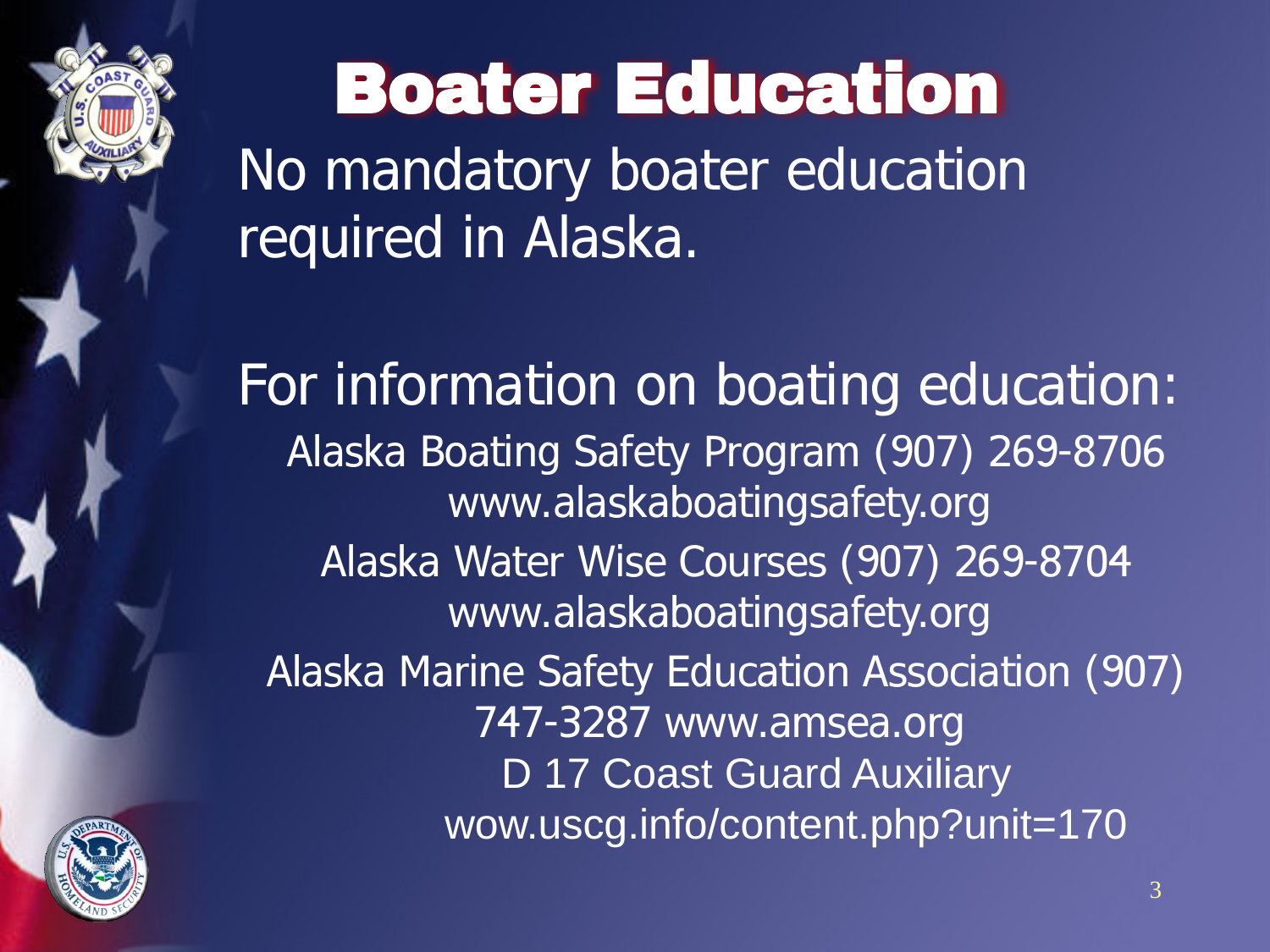

# Boater Education
No mandatory boater education required in Alaska.
For information on boating education:
Alaska Boating Safety Program (907) 269-8706 www.alaskaboatingsafety.org
Alaska Water Wise Courses (907) 269-8704 www.alaskaboatingsafety.org
Alaska Marine Safety Education Association (907) 747-3287 www.amsea.org
     D 17 Coast Guard Auxiliary
          wow.uscg.info/content.php?unit=170

3